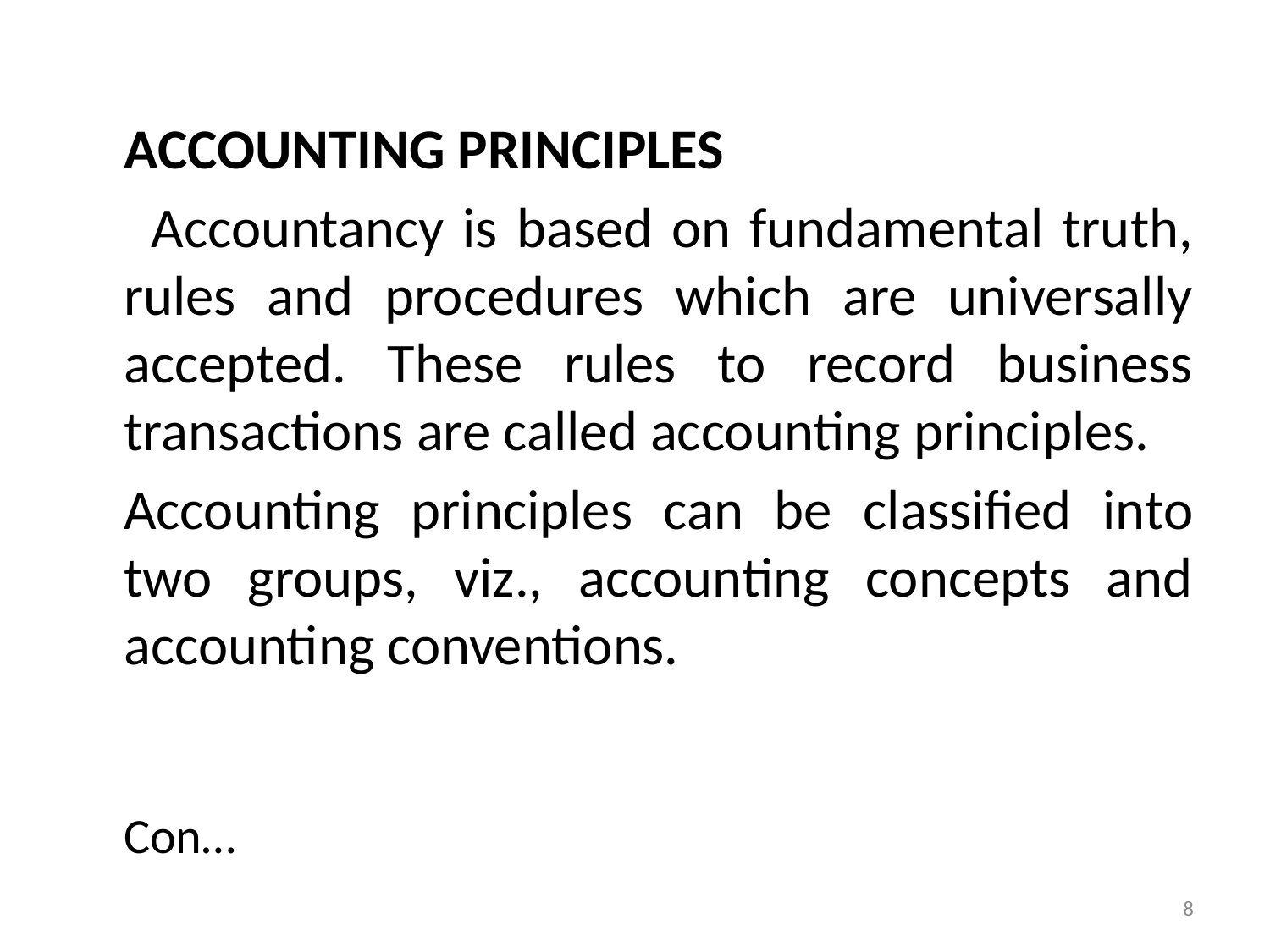

ACCOUNTING PRINCIPLES
    Accountancy is based on fundamental truth, rules and procedures which are universally accepted. These rules to record business transactions are called accounting principles.
	Accounting principles can be classified into two groups, viz., accounting concepts and accounting conventions.
																          Con…

8